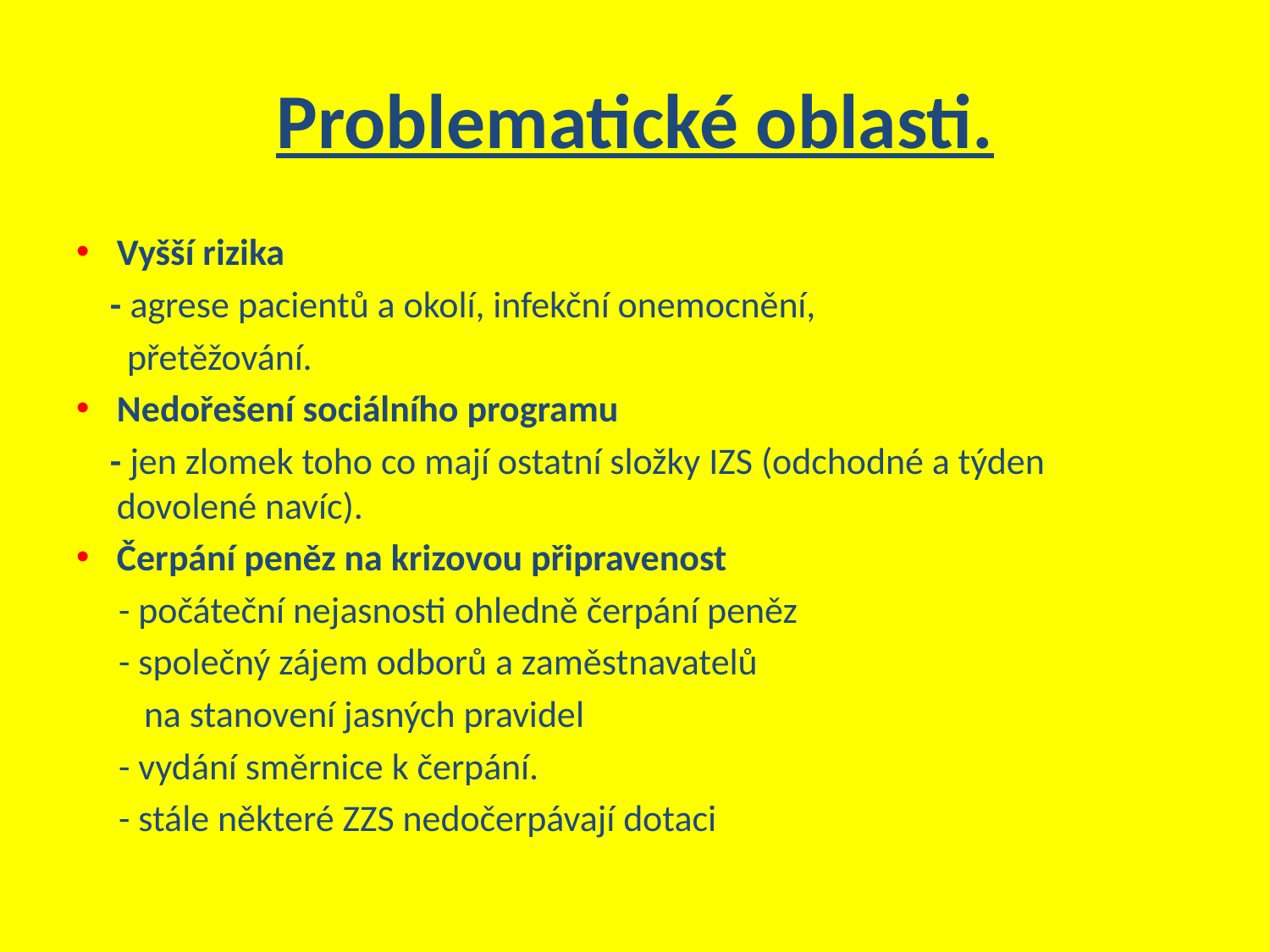

# Problematické oblasti.
Vyšší rizika
    - agrese pacientů a okolí, infekční onemocnění,
      přetěžování.
Nedořešení sociálního programu
    - jen zlomek toho co mají ostatní složky IZS (odchodné a týden dovolené navíc).
Čerpání peněz na krizovou připravenost
     - počáteční nejasnosti ohledně čerpání peněz
     - společný zájem odborů a zaměstnavatelů
        na stanovení jasných pravidel
     - vydání směrnice k čerpání.
     - stále některé ZZS nedočerpávají dotaci